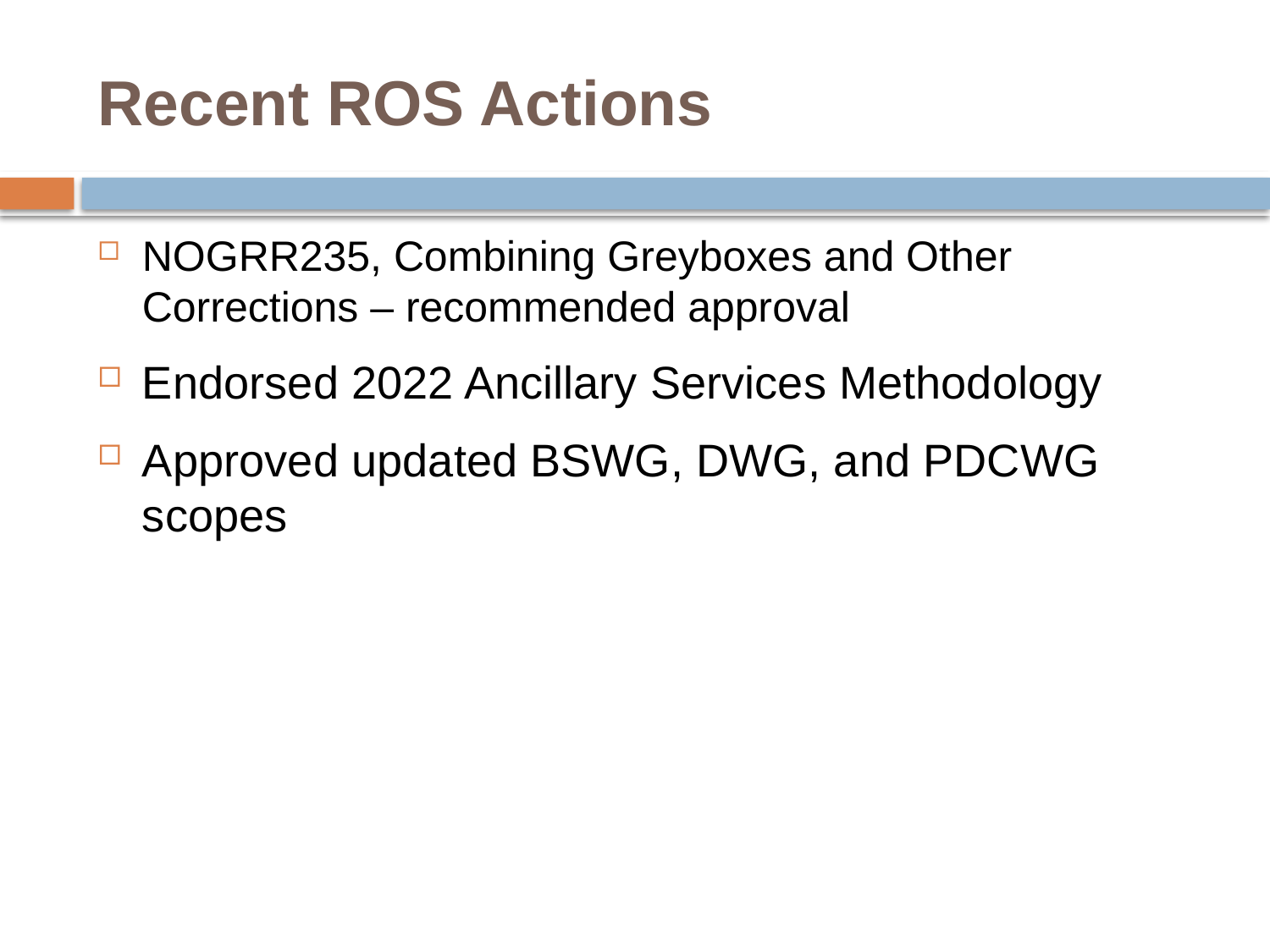

# Recent ROS Actions
NOGRR235, Combining Greyboxes and Other Corrections – recommended approval
Endorsed 2022 Ancillary Services Methodology
Approved updated BSWG, DWG, and PDCWG scopes